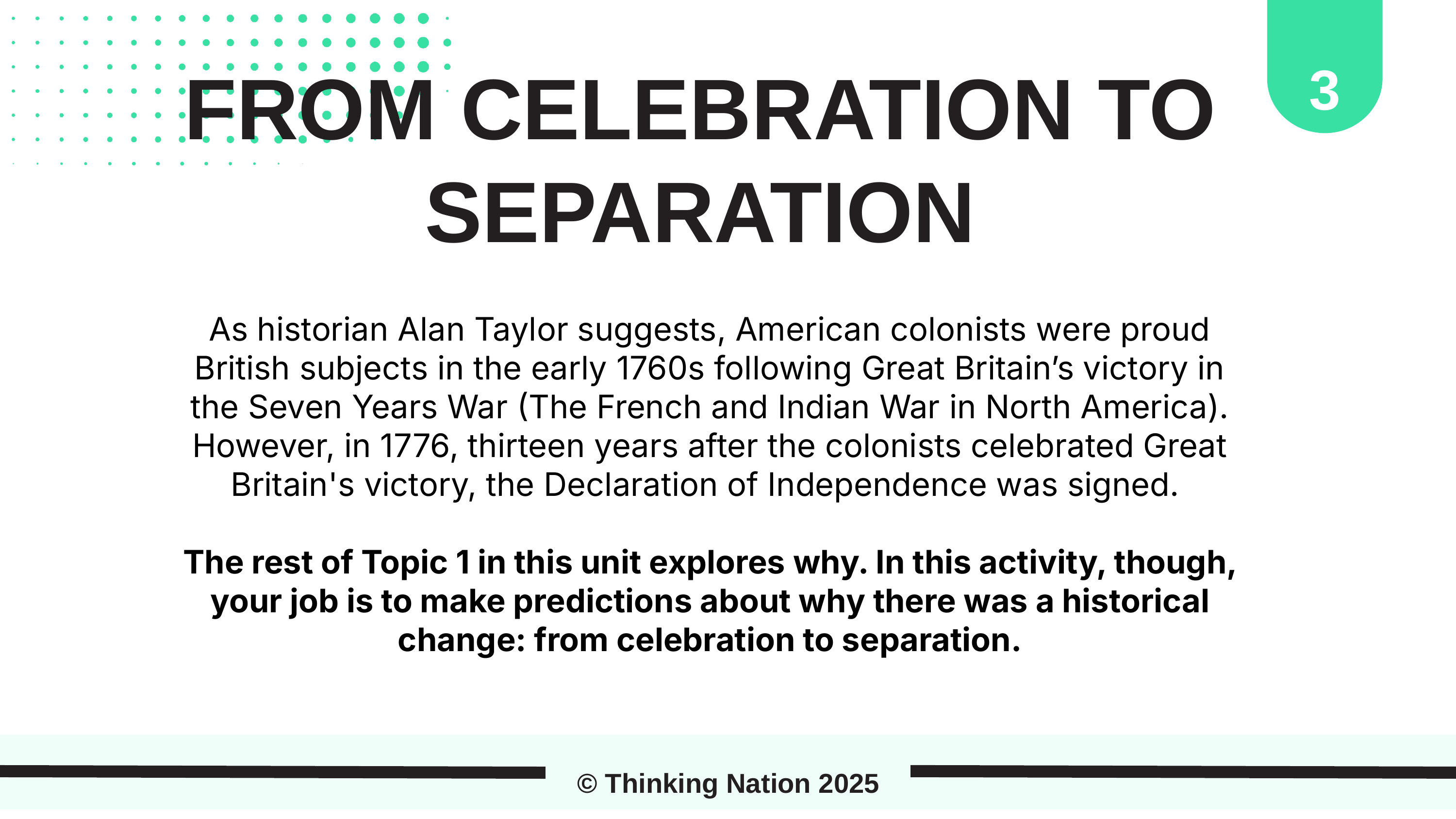

3
FROM CELEBRATION TO SEPARATION
As historian Alan Taylor suggests, American colonists were proud British subjects in the early 1760s following Great Britain’s victory in the Seven Years War (The French and Indian War in North America). However, in 1776, thirteen years after the colonists celebrated Great Britain's victory, the Declaration of Independence was signed.

The rest of Topic 1 in this unit explores why. In this activity, though, your job is to make predictions about why there was a historical change: from celebration to separation.

© Thinking Nation 2025